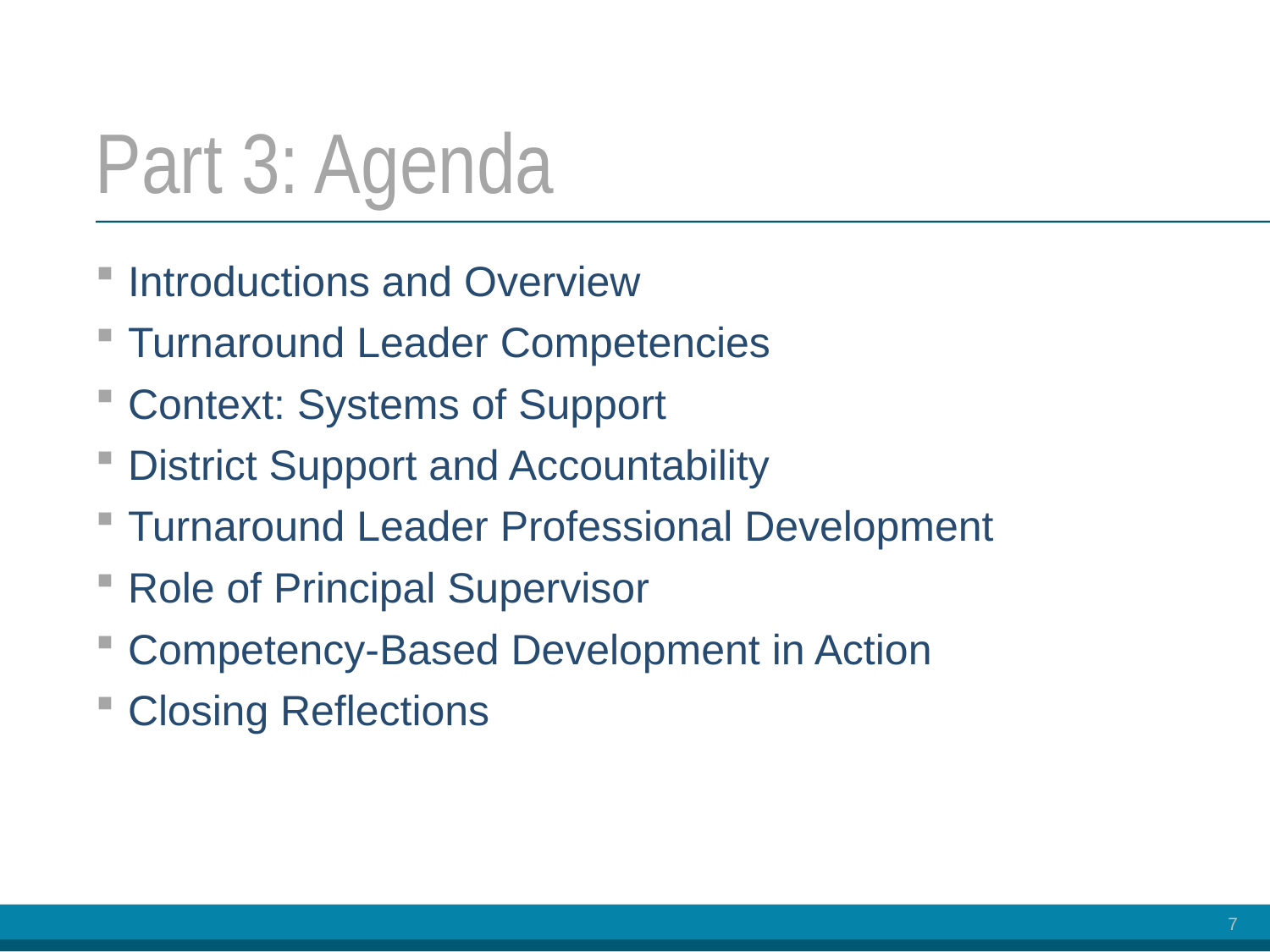

# Part 3: Agenda
Introductions and Overview
Turnaround Leader Competencies
Context: Systems of Support
District Support and Accountability
Turnaround Leader Professional Development
Role of Principal Supervisor
Competency-Based Development in Action
Closing Reflections
7